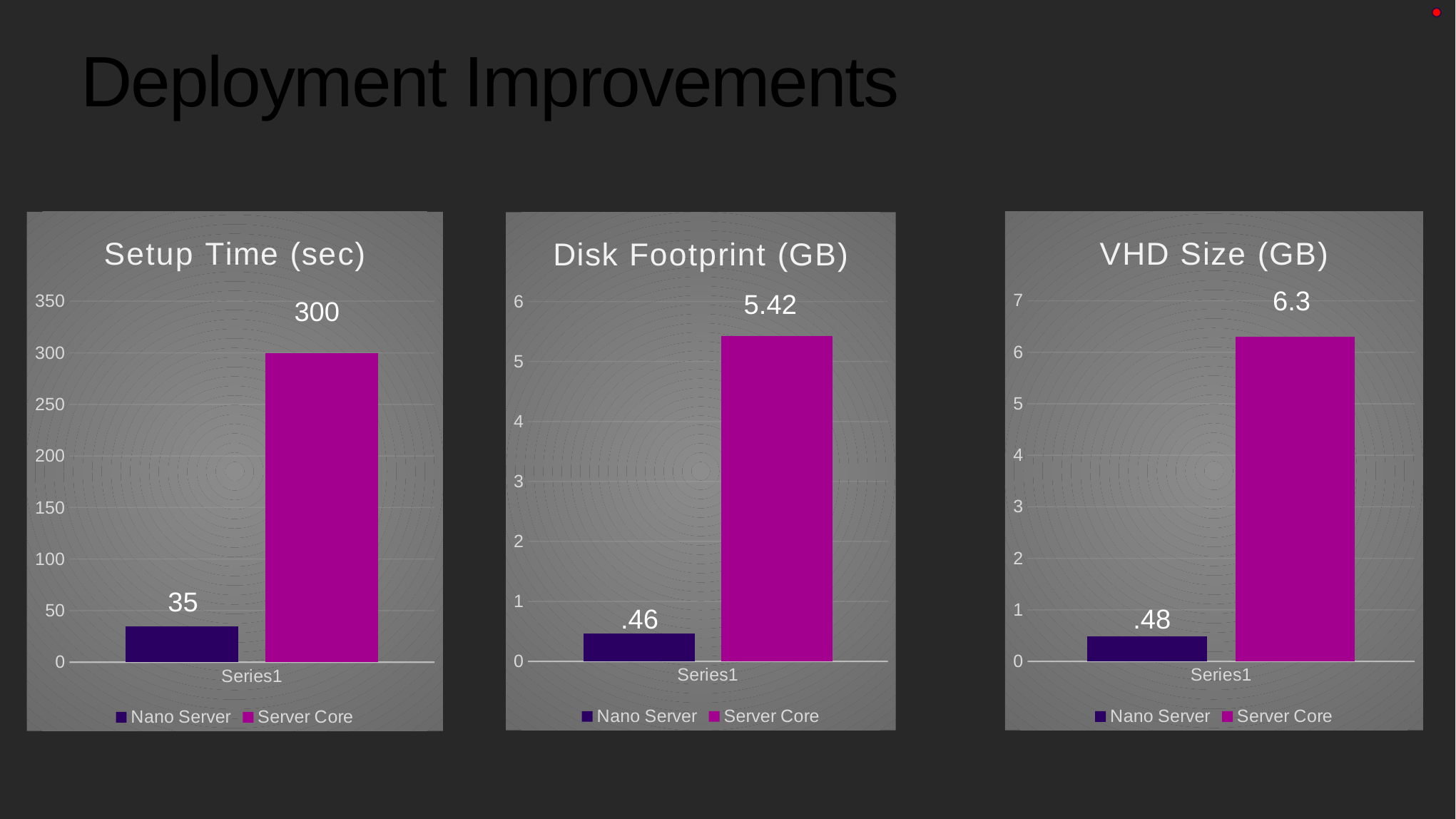

Deployment Improvements

### Chart: VHD Size (GB)

| Category | Nano Server | Server Core |
|---|---|---|
|  | 0.48 | 6.3 |

### Chart: Setup Time (sec)

| Category | Nano Server | Server Core |
|---|---|---|
|  | 35.0 | 300.0 |

### Chart: Disk Footprint (GB)

| Category | Nano Server | Server Core |
|---|---|---|
|  | 0.46 | 5.42 |
6.3
5.42
300
35
.46
.48